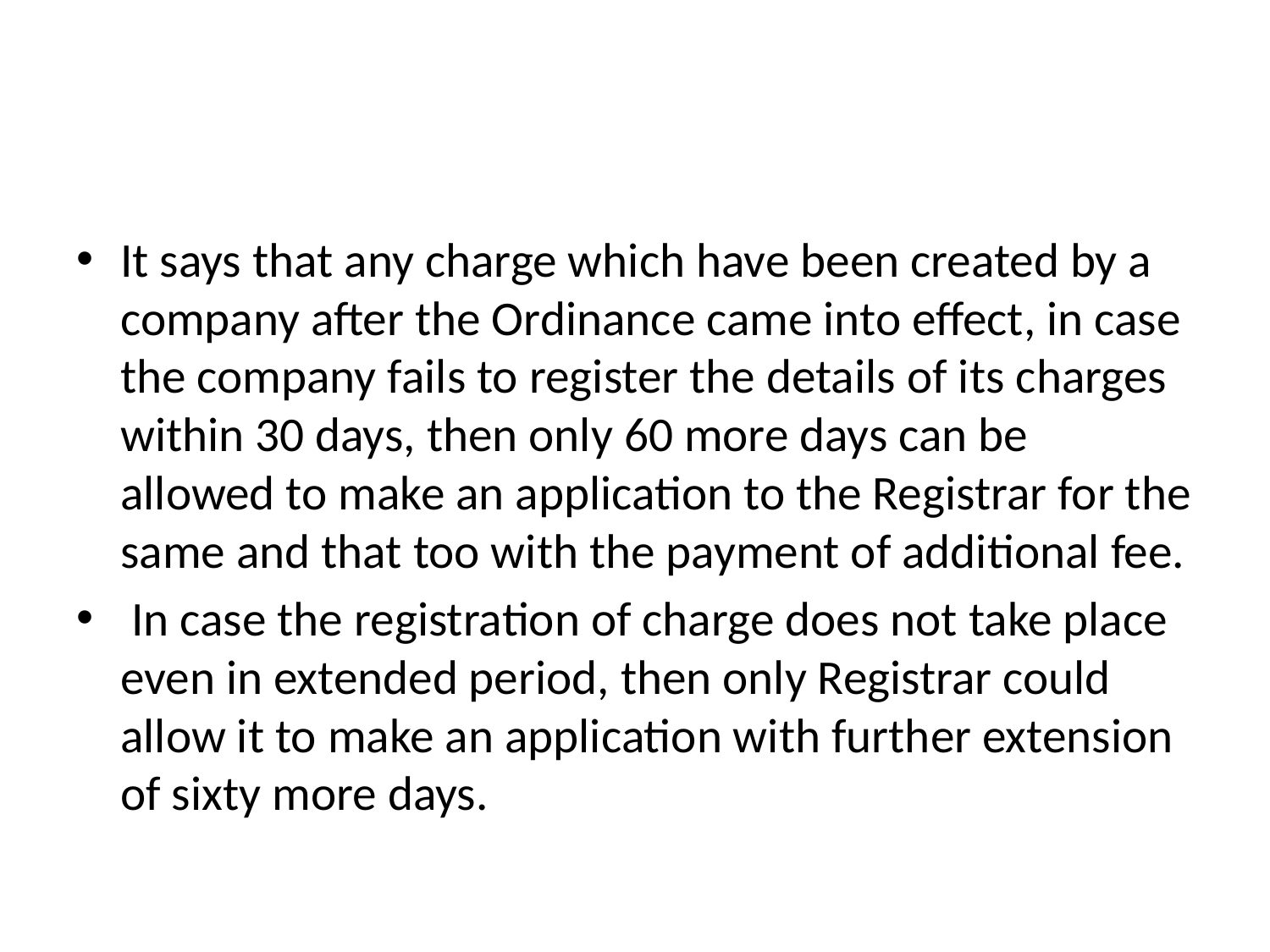

#
It says that any charge which have been created by a company after the Ordinance came into effect, in case the company fails to register the details of its charges within 30 days, then only 60 more days can be allowed to make an application to the Registrar for the same and that too with the payment of additional fee.
 In case the registration of charge does not take place even in extended period, then only Registrar could allow it to make an application with further extension of sixty more days.